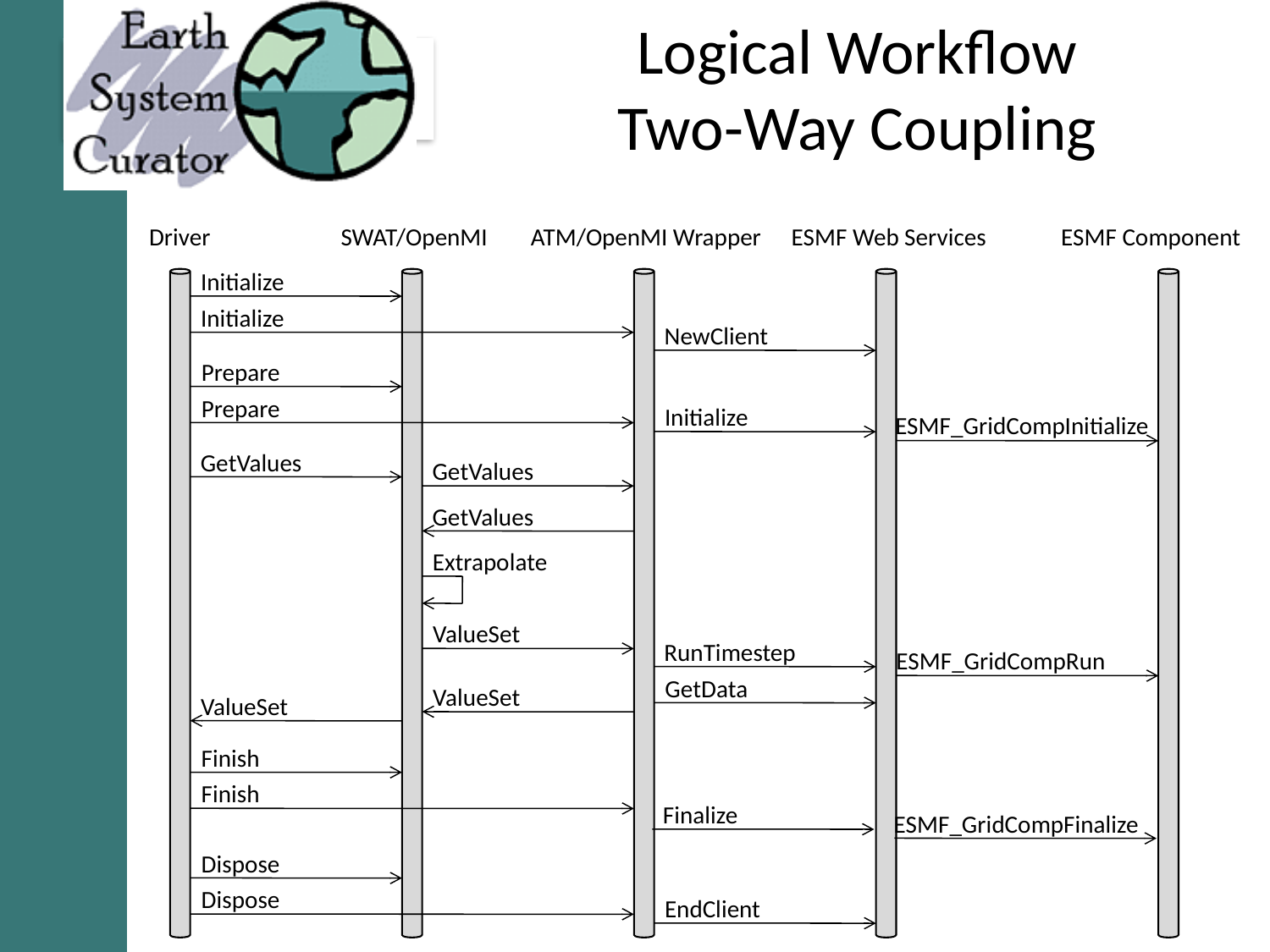

# Logical Workflow Two-Way Coupling
Driver
SWAT/OpenMI
ATM/OpenMI Wrapper
ESMF Web Services
ESMF Component
Initialize

Initialize
NewClient
Prepare
Prepare
Initialize
ESMF_GridCompInitialize
GetValues
GetValues
GetValues
Extrapolate
ValueSet
RunTimestep
ESMF_GridCompRun
GetData
ValueSet
ValueSet
Finish
Finish
Finalize
ESMF_GridCompFinalize
Dispose
Dispose
EndClient